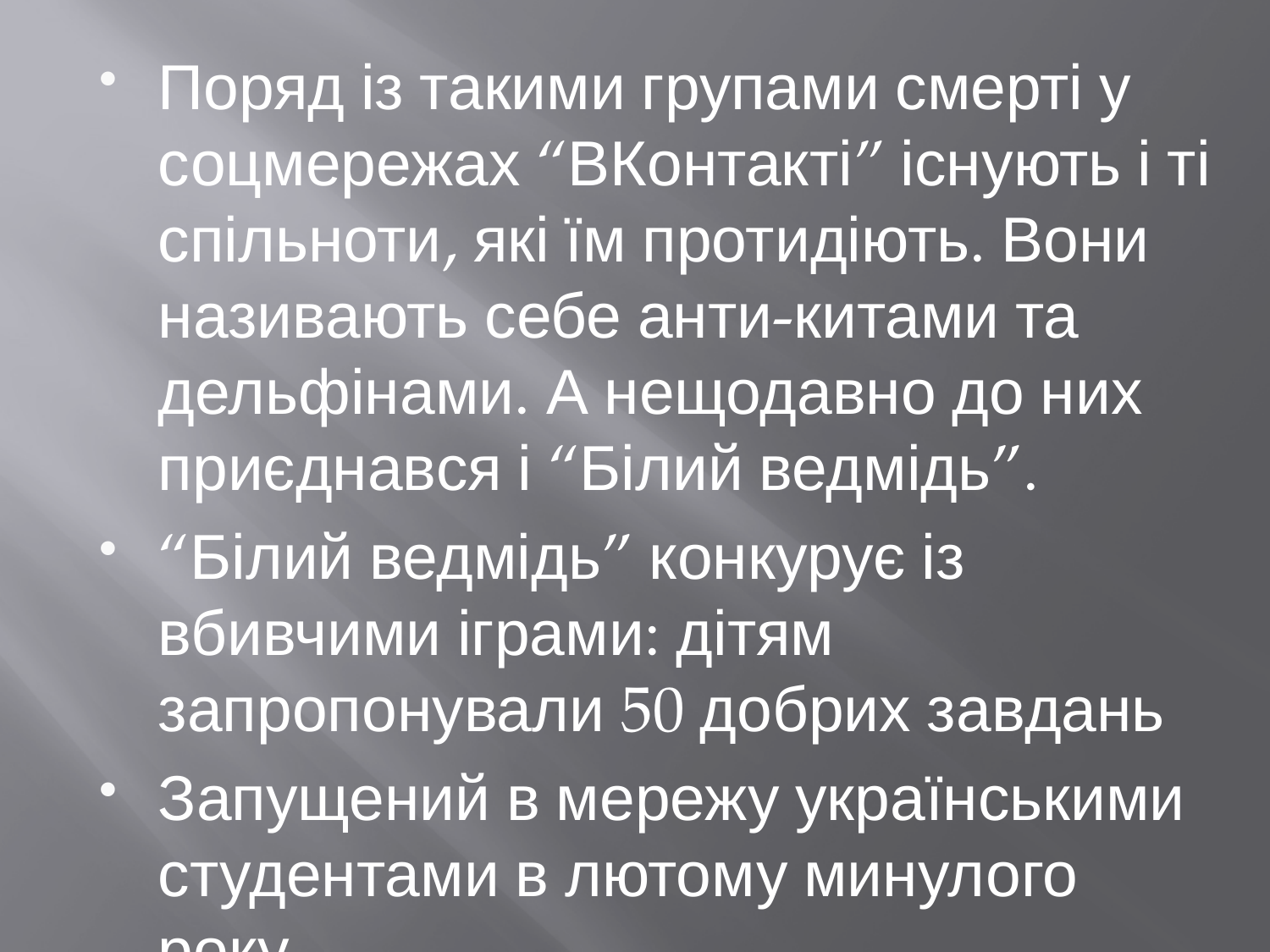

Поряд із такими групами смерті у соцмережах “ВКонтакті” існують і ті спільноти, які їм протидіють. Вони називають себе анти-китами та дельфінами. А нещодавно до них приєднався і “Білий ведмідь”.
“Білий ведмідь” конкурує із вбивчими іграми: дітям запропонували 50 добрих завдань
Запущений в мережу українськими студентами в лютому минулого року.